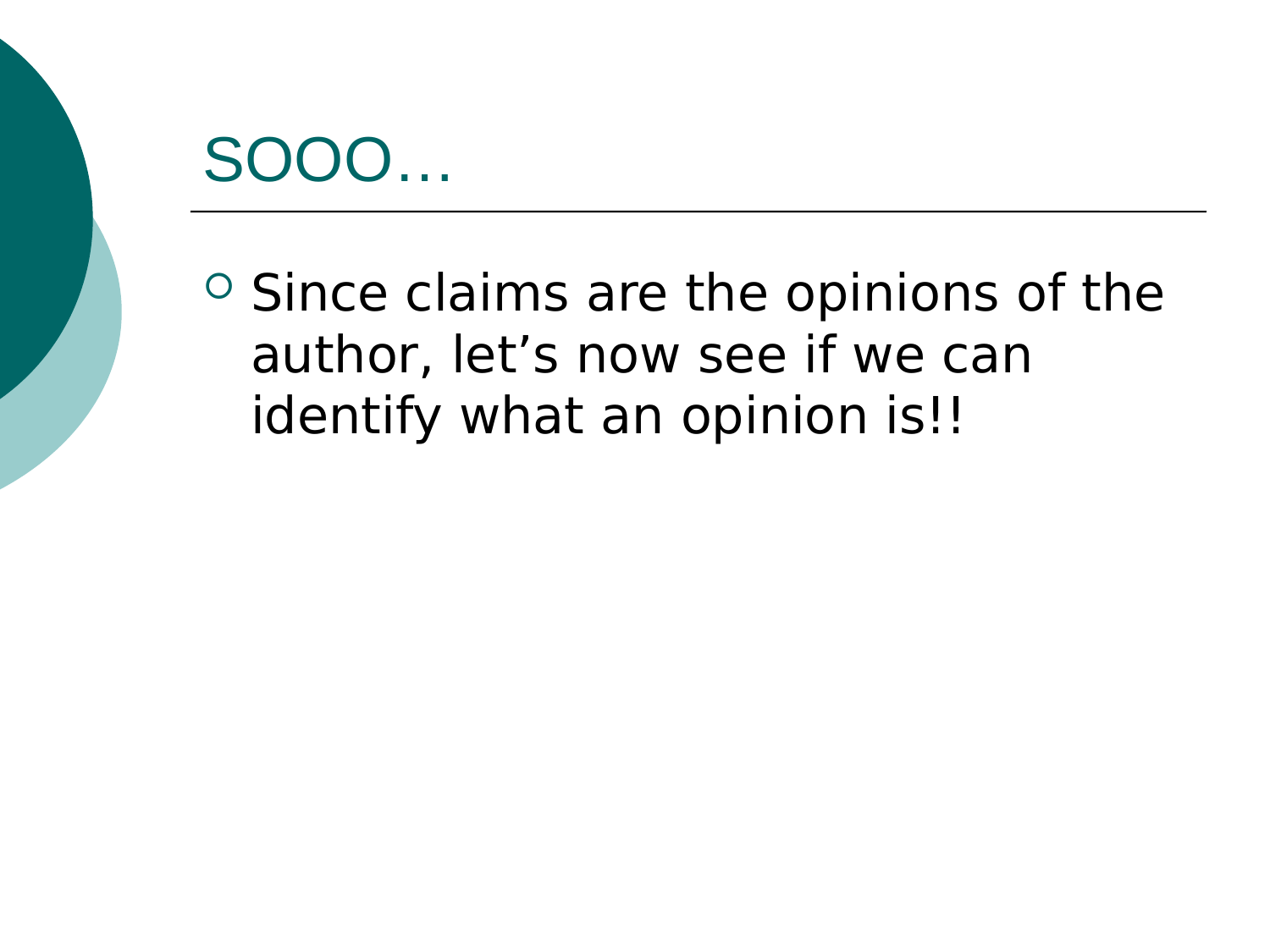

# SOOO…
Since claims are the opinions of the author, let’s now see if we can identify what an opinion is!!